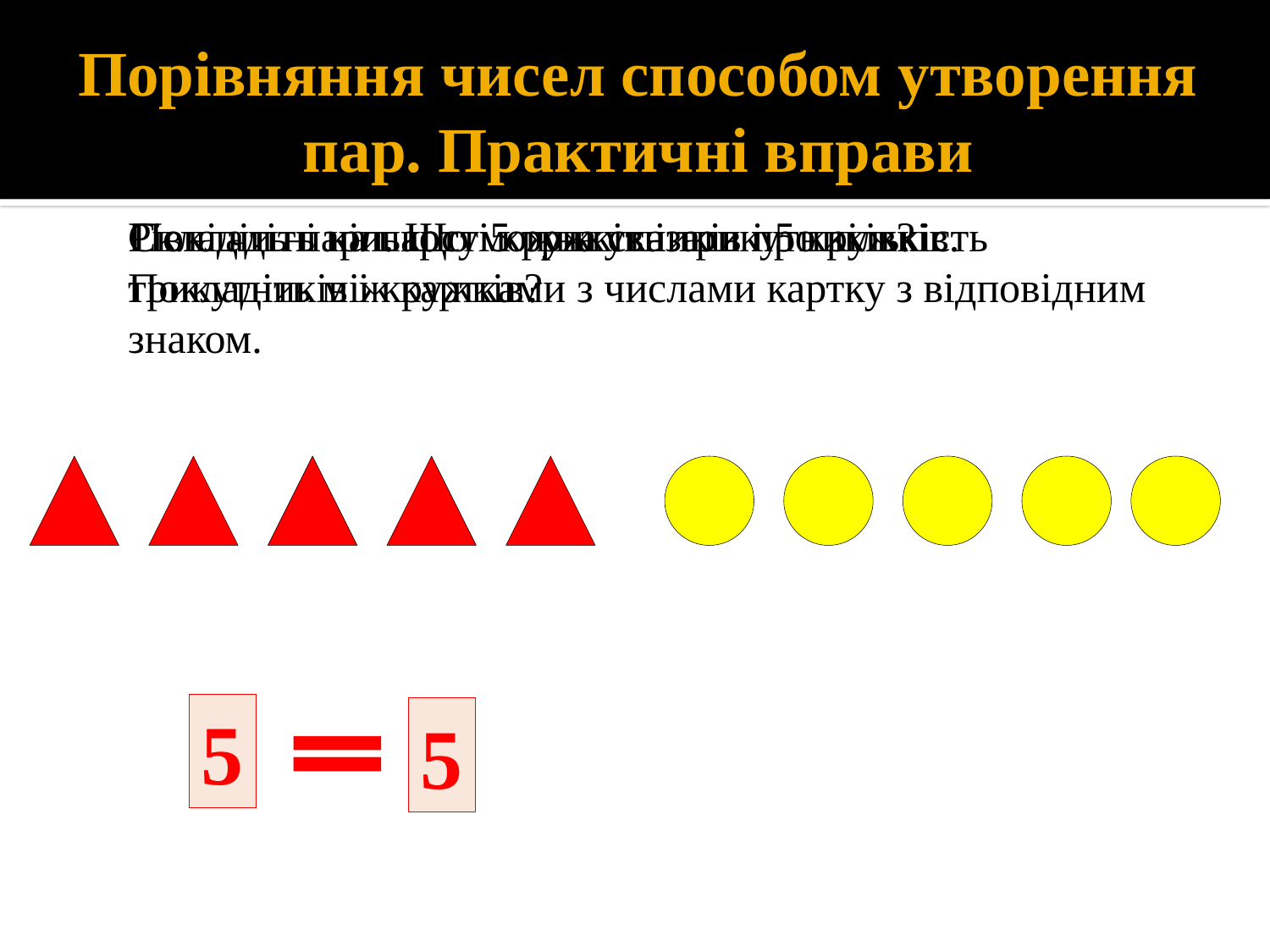

# Порівняння чисел способом утворення пар. Практичні вправи
Складіть пари. Що можна сказати про кількість трикутників і кружків?
Рівні чи ні кількості кружків і трикутників?
Покладіть між картками з числами картку з відповідним знаком.
Покладіть на парту 5 трикутників і 5 кружків.

5
5